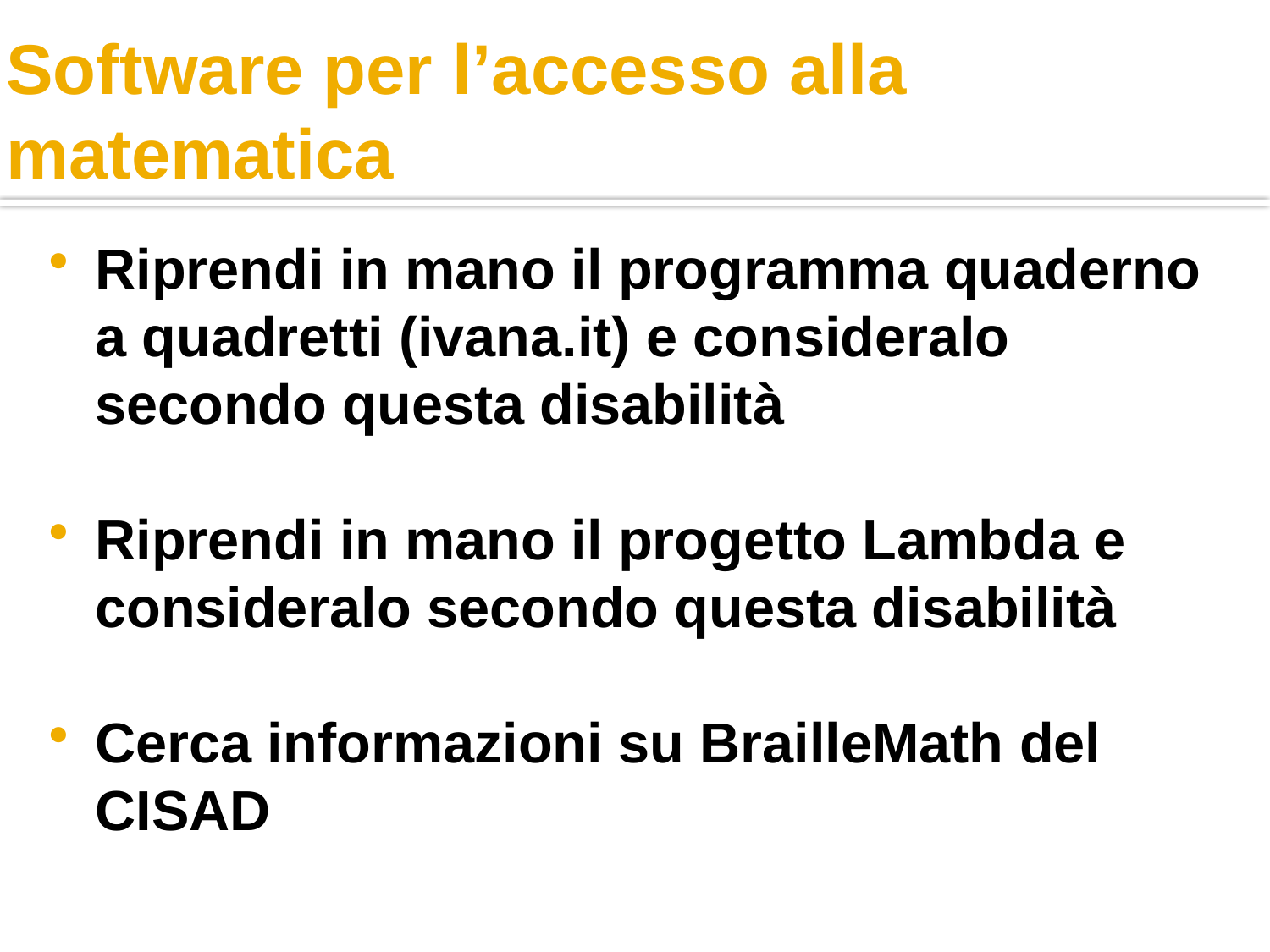

# Software per l’accesso alla matematica
Riprendi in mano il programma quaderno a quadretti (ivana.it) e consideralo secondo questa disabilità

Riprendi in mano il progetto Lambda e consideralo secondo questa disabilità

Cerca informazioni su BrailleMath del CISAD